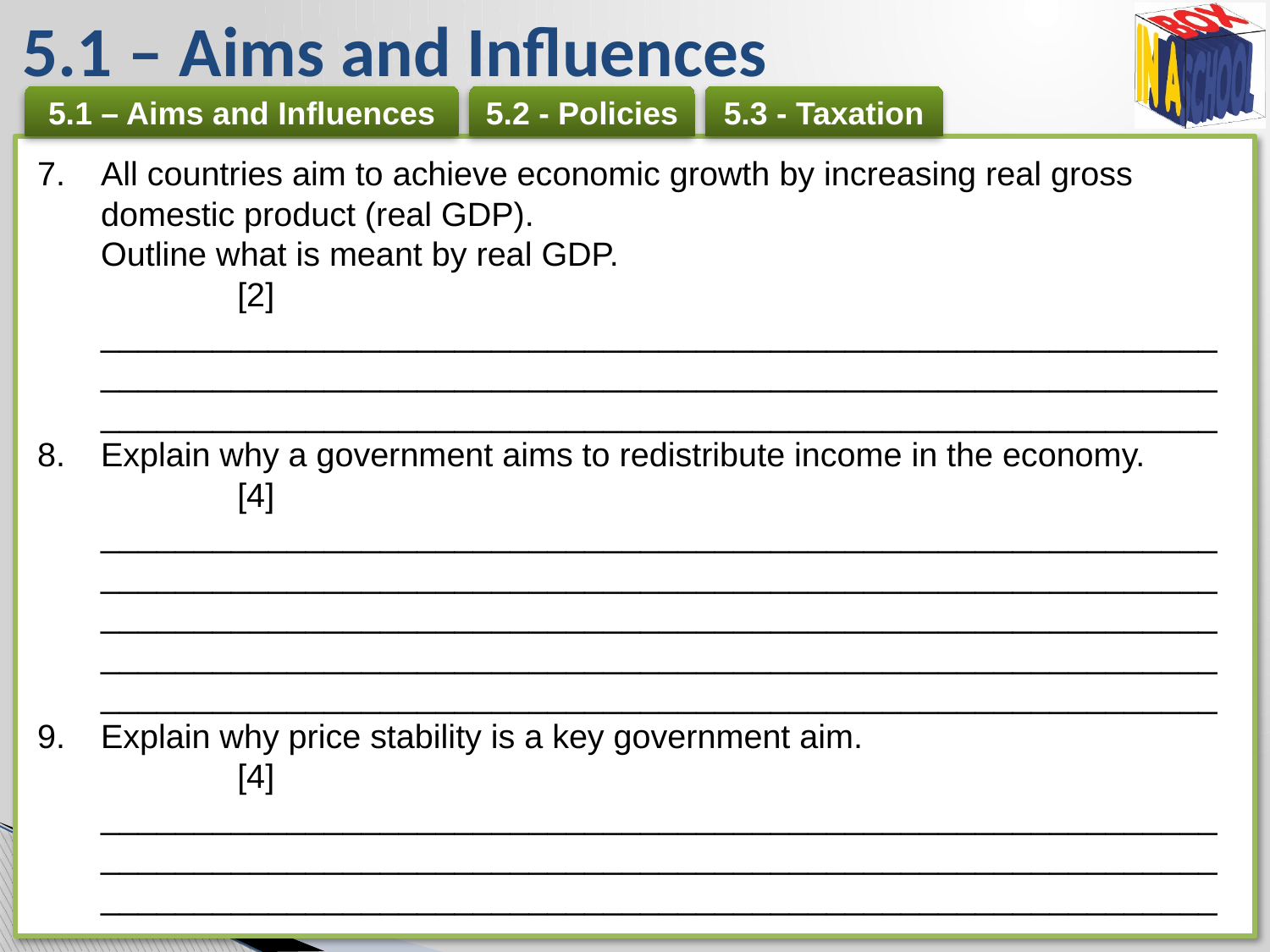

# 5.1 – Aims and Influences
All countries aim to achieve economic growth by increasing real gross domestic product (real GDP).
Outline what is meant by real GDP. 	[2]
____________________________________________________________________________________________________________________________________________________________________________________
Explain why a government aims to redistribute income in the economy. 	[4]
____________________________________________________________________________________________________________________________________________________________________________________________________________________________________________________________________________________________________________
Explain why price stability is a key government aim. 	[4]
________________________________________________________________________________________________________________________________________________________________________________________________________________________________________________________________________________________________________________________________________________________________________